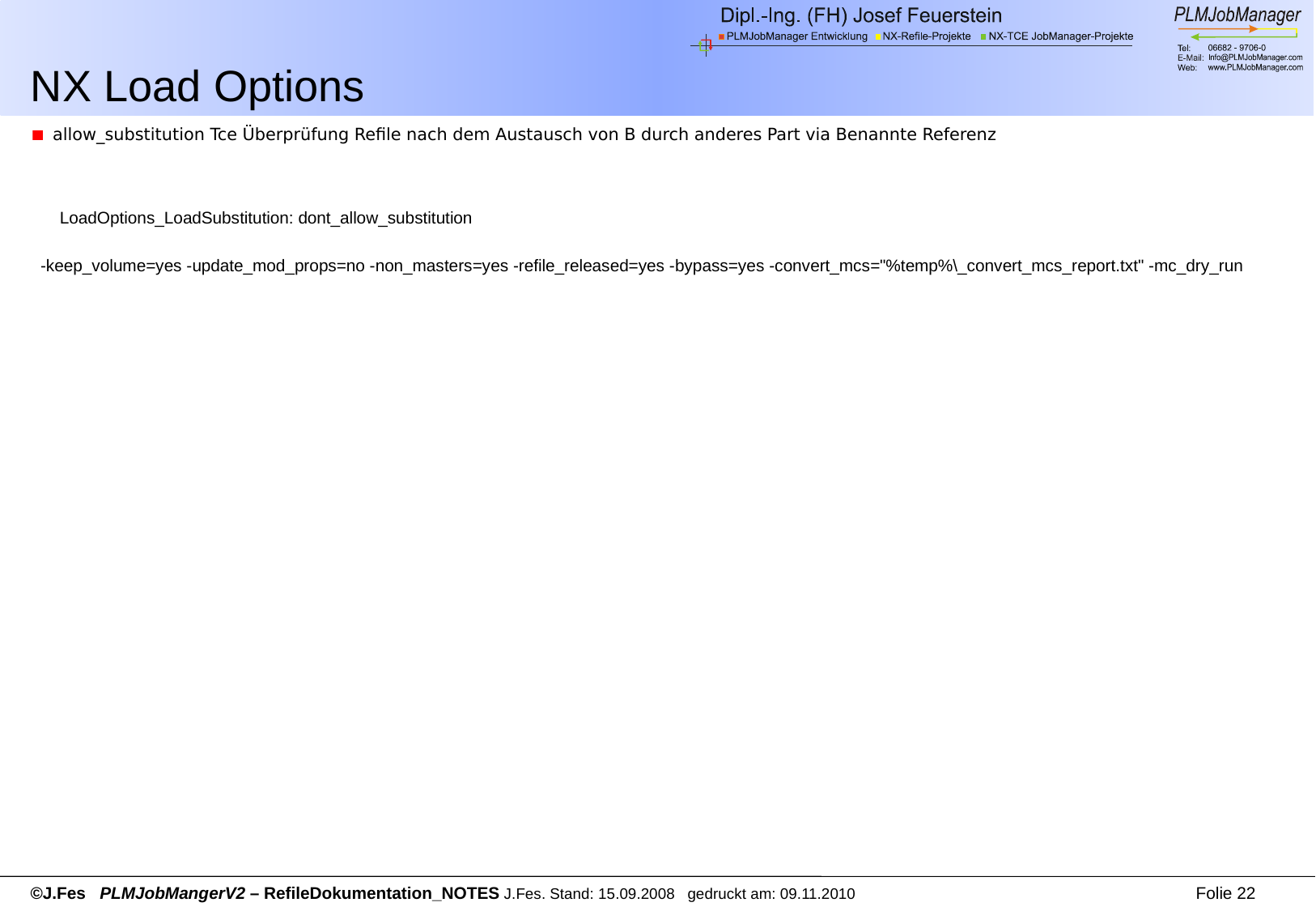

# NX Load Options
allow_substitution Tce Überprüfung Refile nach dem Austausch von B durch anderes Part via Benannte Referenz
LoadOptions_LoadSubstitution: dont_allow_substitution
-keep_volume=yes -update_mod_props=no -non_masters=yes -refile_released=yes -bypass=yes -convert_mcs="%temp%\_convert_mcs_report.txt" -mc_dry_run
Folie 22